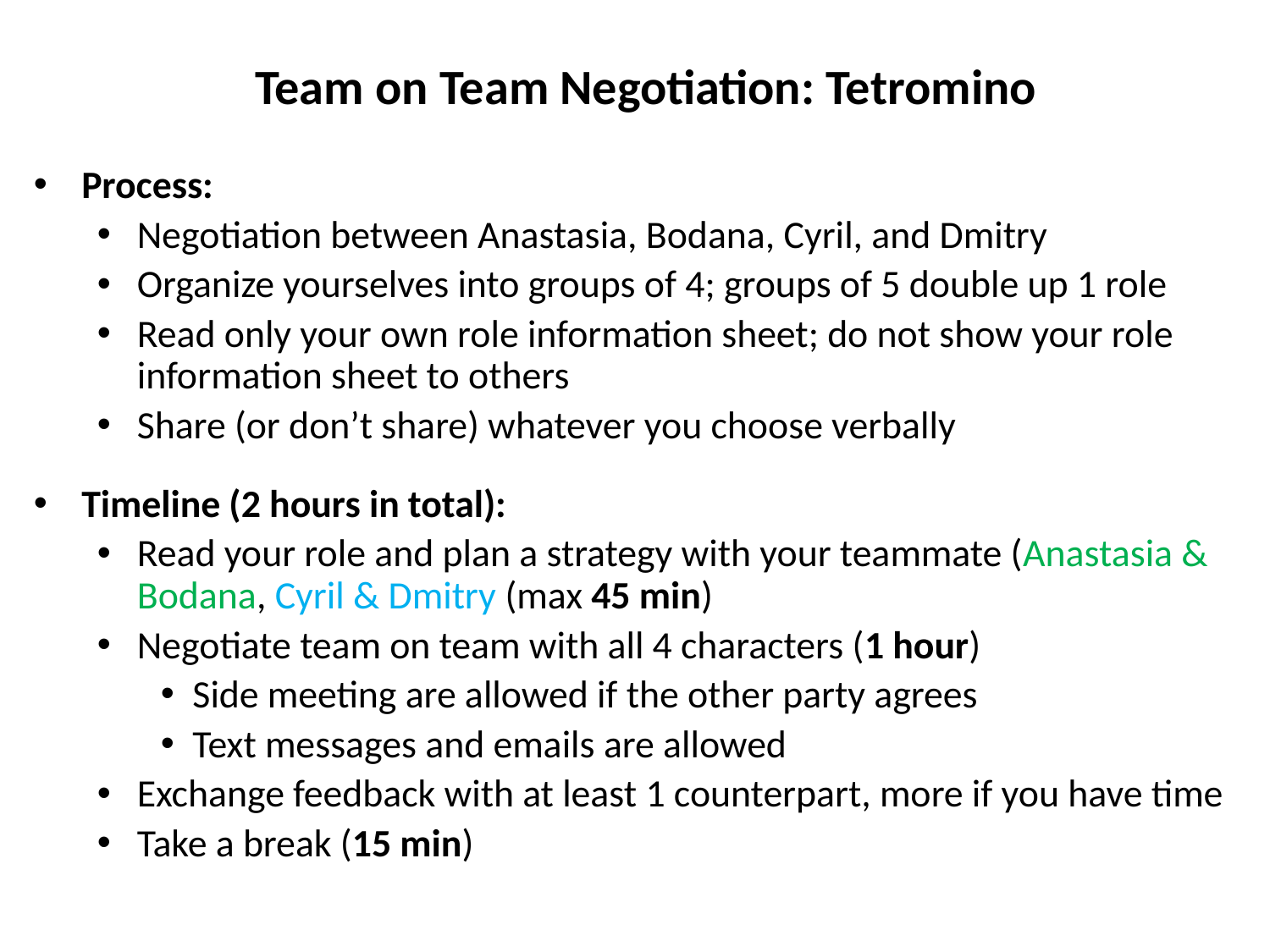

Team on Team Negotiation: Tetromino
Process:
Negotiation between Anastasia, Bodana, Cyril, and Dmitry
Organize yourselves into groups of 4; groups of 5 double up 1 role
Read only your own role information sheet; do not show your role information sheet to others
Share (or don’t share) whatever you choose verbally

Timeline (2 hours in total):
Read your role and plan a strategy with your teammate (Anastasia & Bodana, Cyril & Dmitry (max 45 min)
Negotiate team on team with all 4 characters (1 hour)
Side meeting are allowed if the other party agrees
Text messages and emails are allowed
Exchange feedback with at least 1 counterpart, more if you have time
Take a break (15 min)